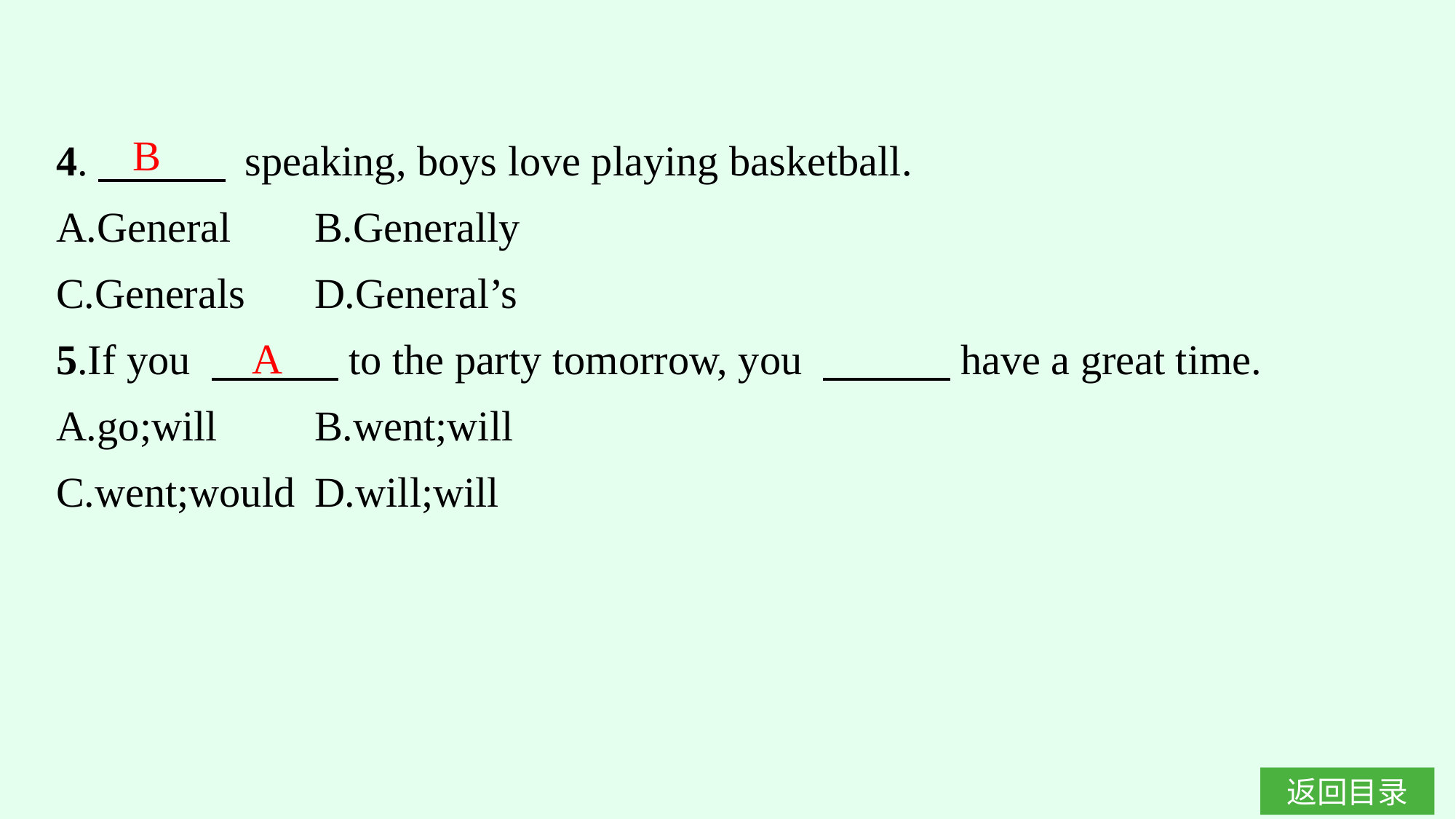

4.　　　 speaking, boys love playing basketball.
A.General	B.Generally
C.Generals	D.General’s
5.If you 　　　to the party tomorrow, you 　　　have a great time.
A.go;will	B.went;will
C.went;would	D.will;will
B
A